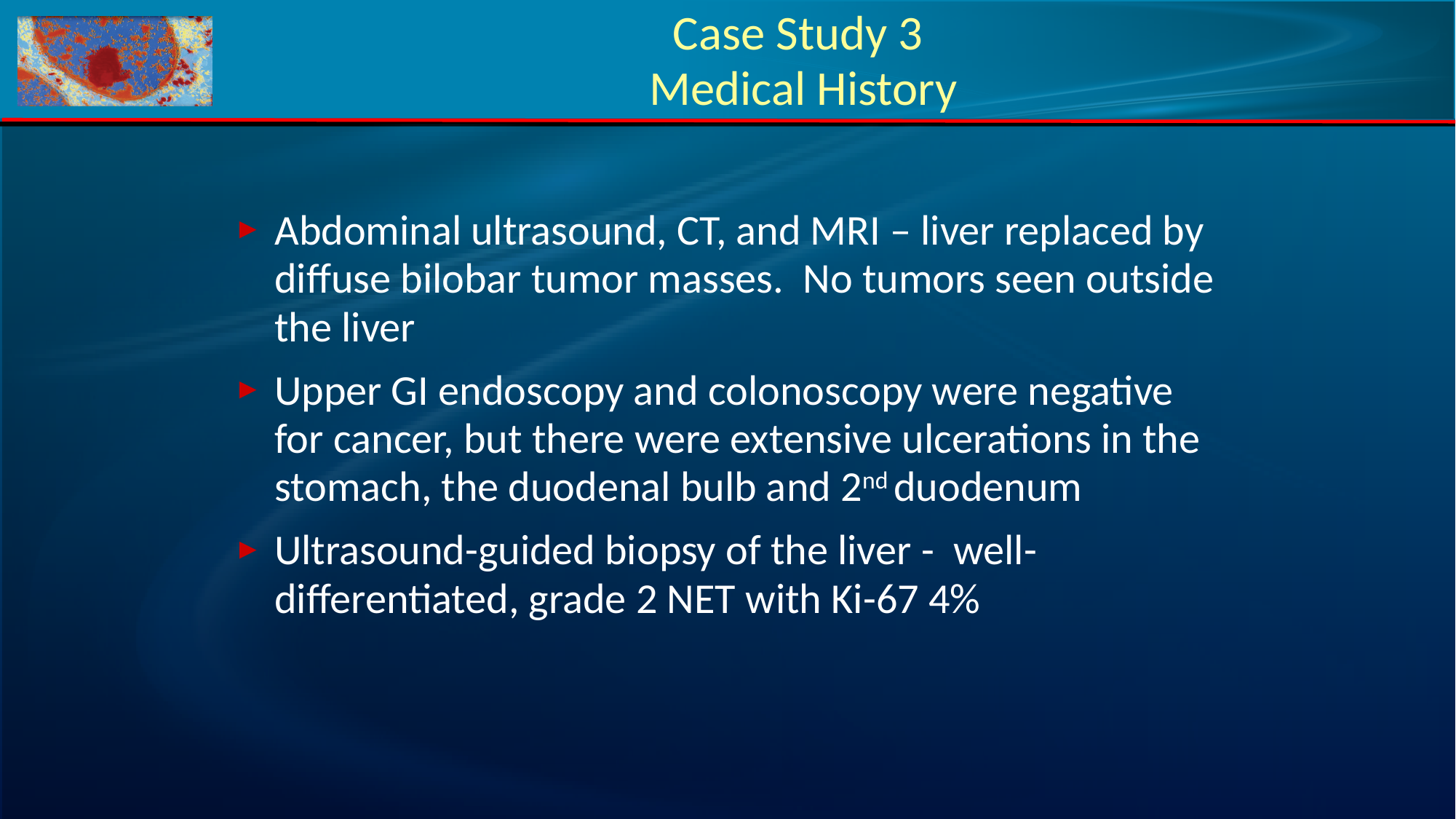

# Case Study 3 Medical History
Abdominal ultrasound, CT, and MRI – liver replaced by diffuse bilobar tumor masses.  No tumors seen outside the liver
Upper GI endoscopy and colonoscopy were negative for cancer, but there were extensive ulcerations in the stomach, the duodenal bulb and 2nd duodenum
Ultrasound-guided biopsy of the liver -  well-differentiated, grade 2 NET with Ki-67 4%